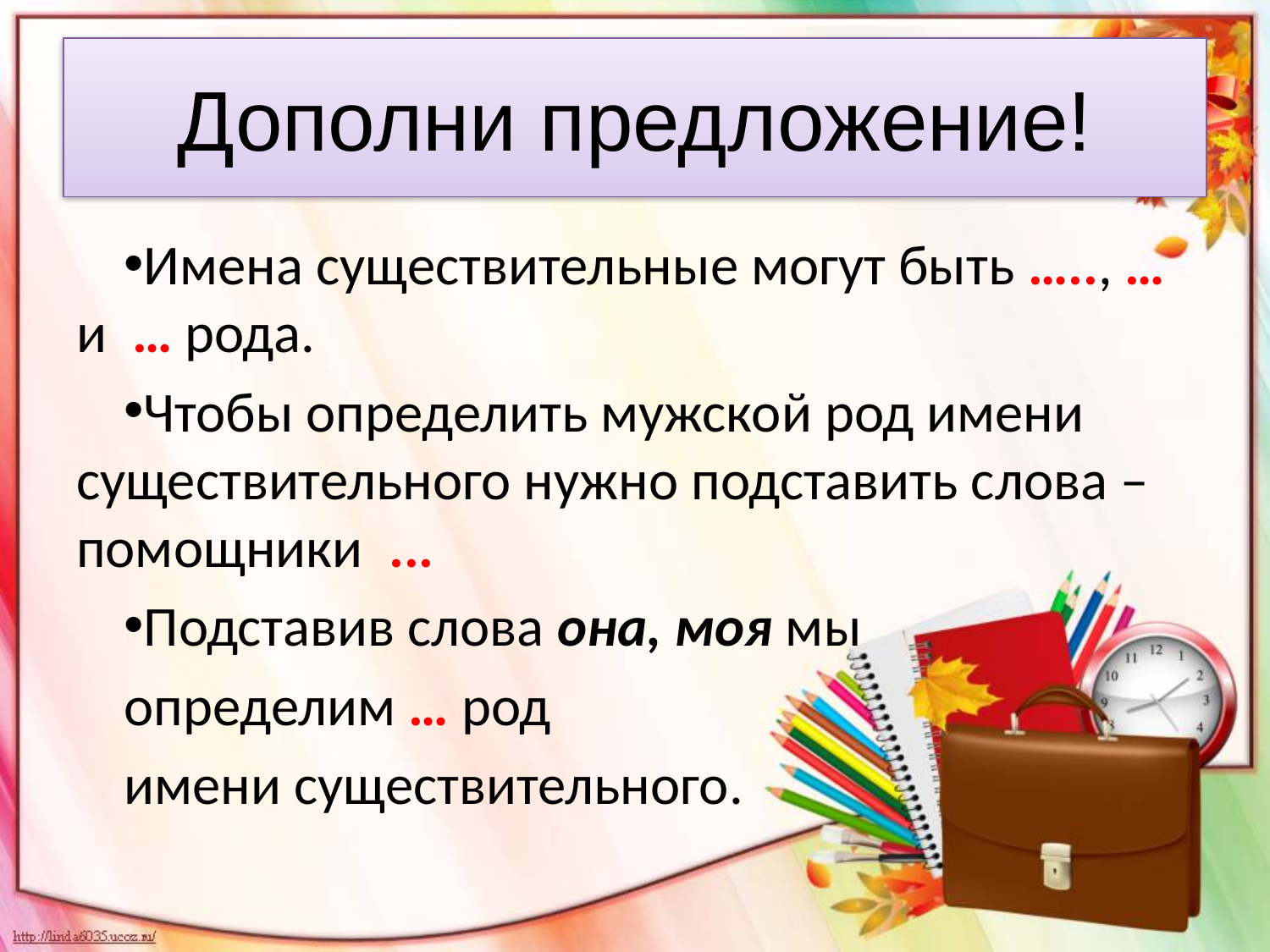

# Дополни предложение!
Имена существительные могут быть ….., … и  … рода.
Чтобы определить мужской род имени существительного нужно подставить слова –помощники  ...
Подставив слова она, моя мы
определим … род
имени существительного.